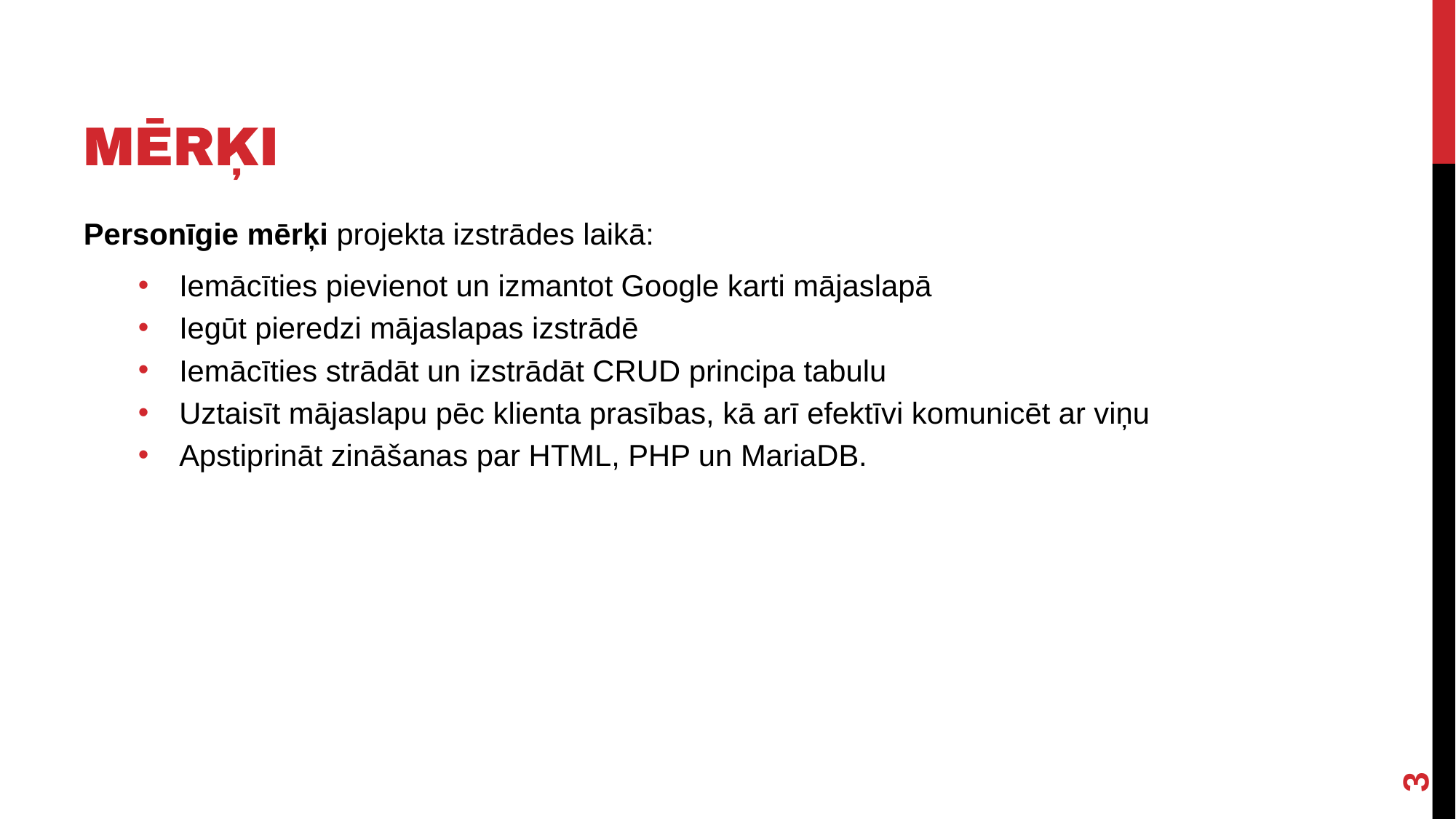

# Mērķi
Personīgie mērķi projekta izstrādes laikā:
Iemācīties pievienot un izmantot Google karti mājaslapā
Iegūt pieredzi mājaslapas izstrādē
Iemācīties strādāt un izstrādāt CRUD principa tabulu
Uztaisīt mājaslapu pēc klienta prasības, kā arī efektīvi komunicēt ar viņu
Apstiprināt zināšanas par HTML, PHP un MariaDB.

3